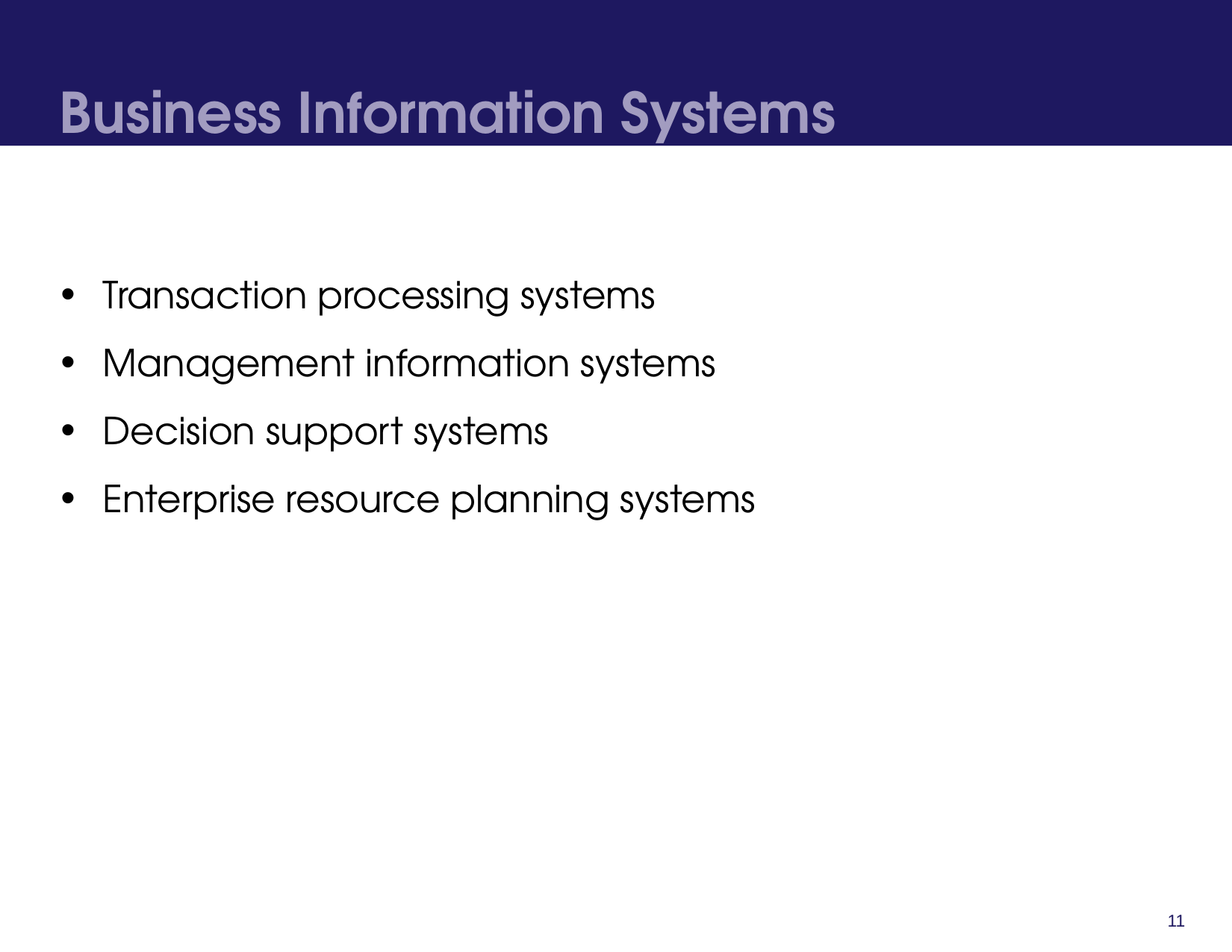

# Business Information Systems
Transaction processing systems
Management information systems
Decision support systems
Enterprise resource planning systems

11